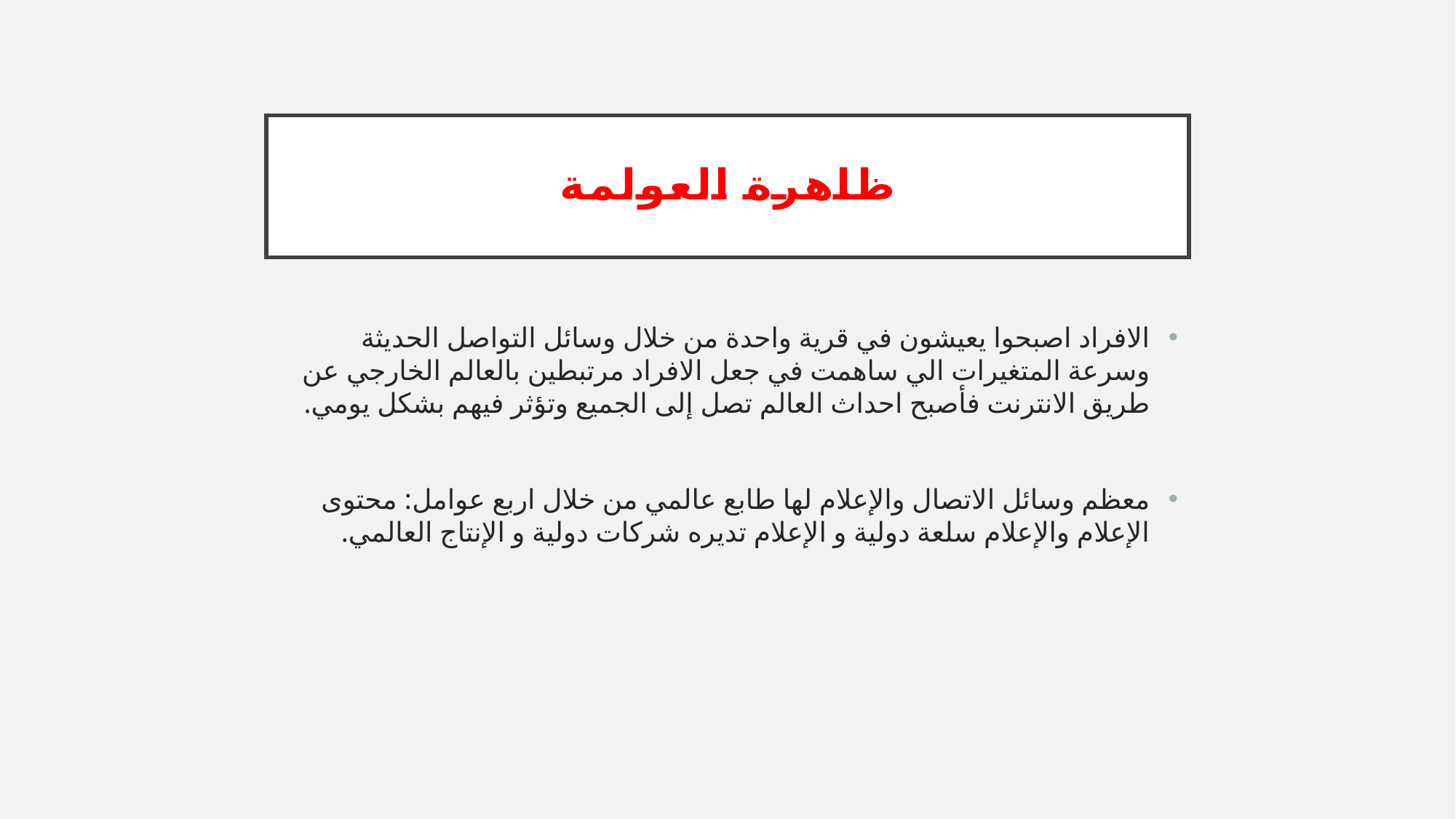

# ظاهرة العولمة
الافراد اصبحوا يعيشون في قرية واحدة من خلال وسائل التواصل الحديثة وسرعة المتغيرات الي ساهمت في جعل الافراد مرتبطين بالعالم الخارجي عن طريق الانترنت فأصبح احداث العالم تصل إلى الجميع وتؤثر فيهم بشكل يومي.

معظم وسائل الاتصال والإعلام لها طابع عالمي من خلال اربع عوامل: محتوى الإعلام والإعلام سلعة دولية و الإعلام تديره شركات دولية و الإنتاج العالمي.